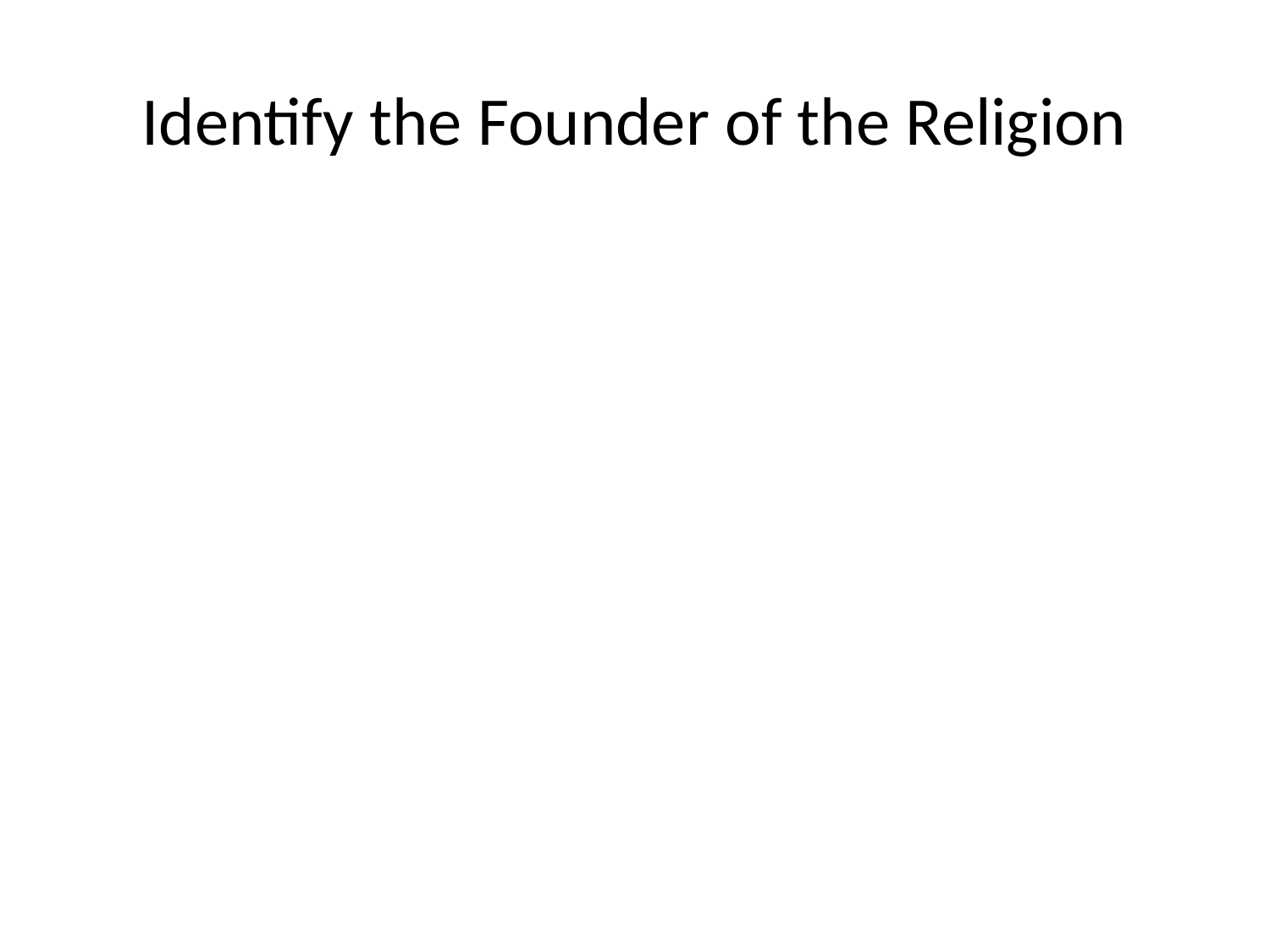

# Identify the Founder of the Religion